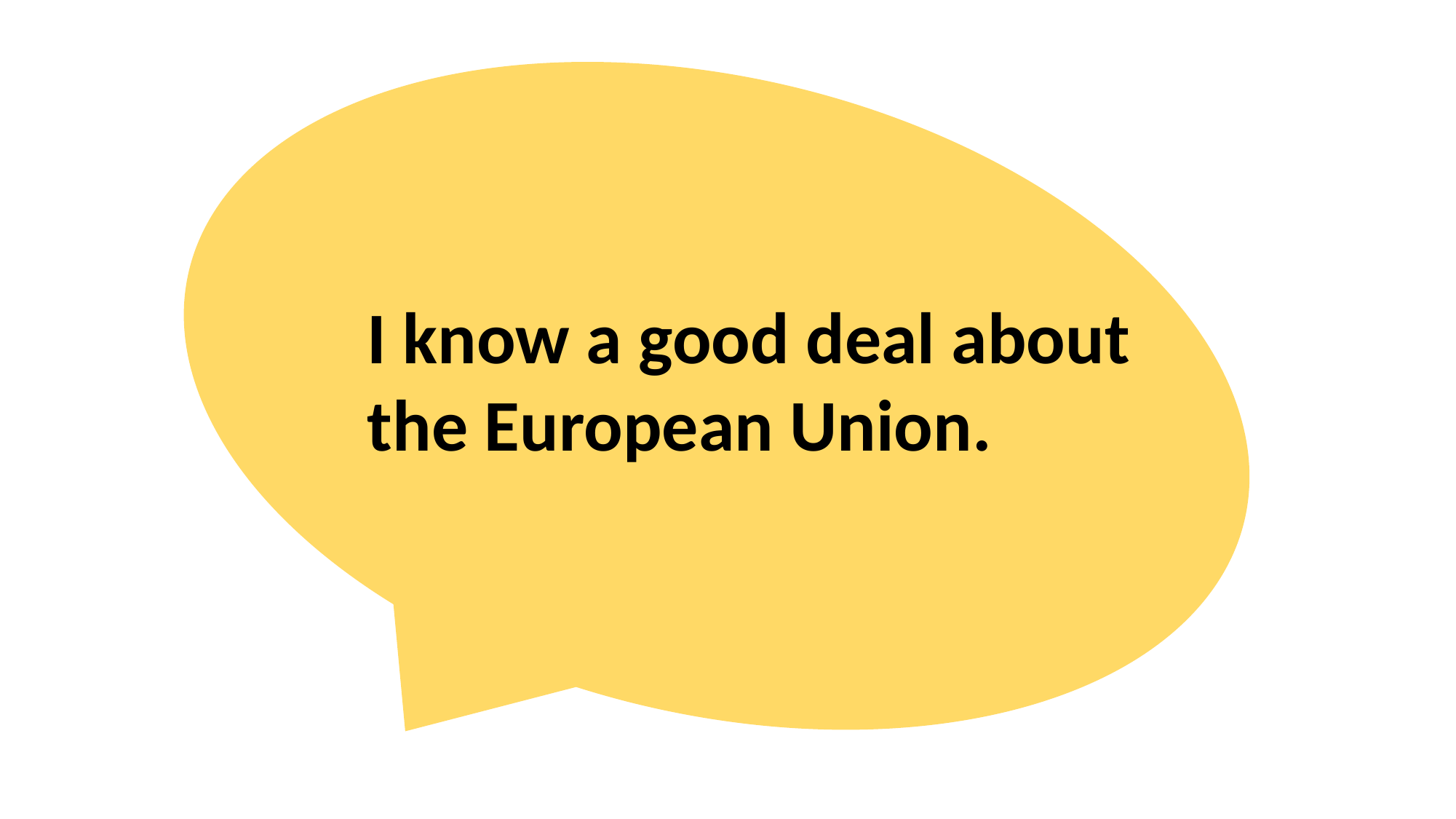

I know a good deal about the European Union.